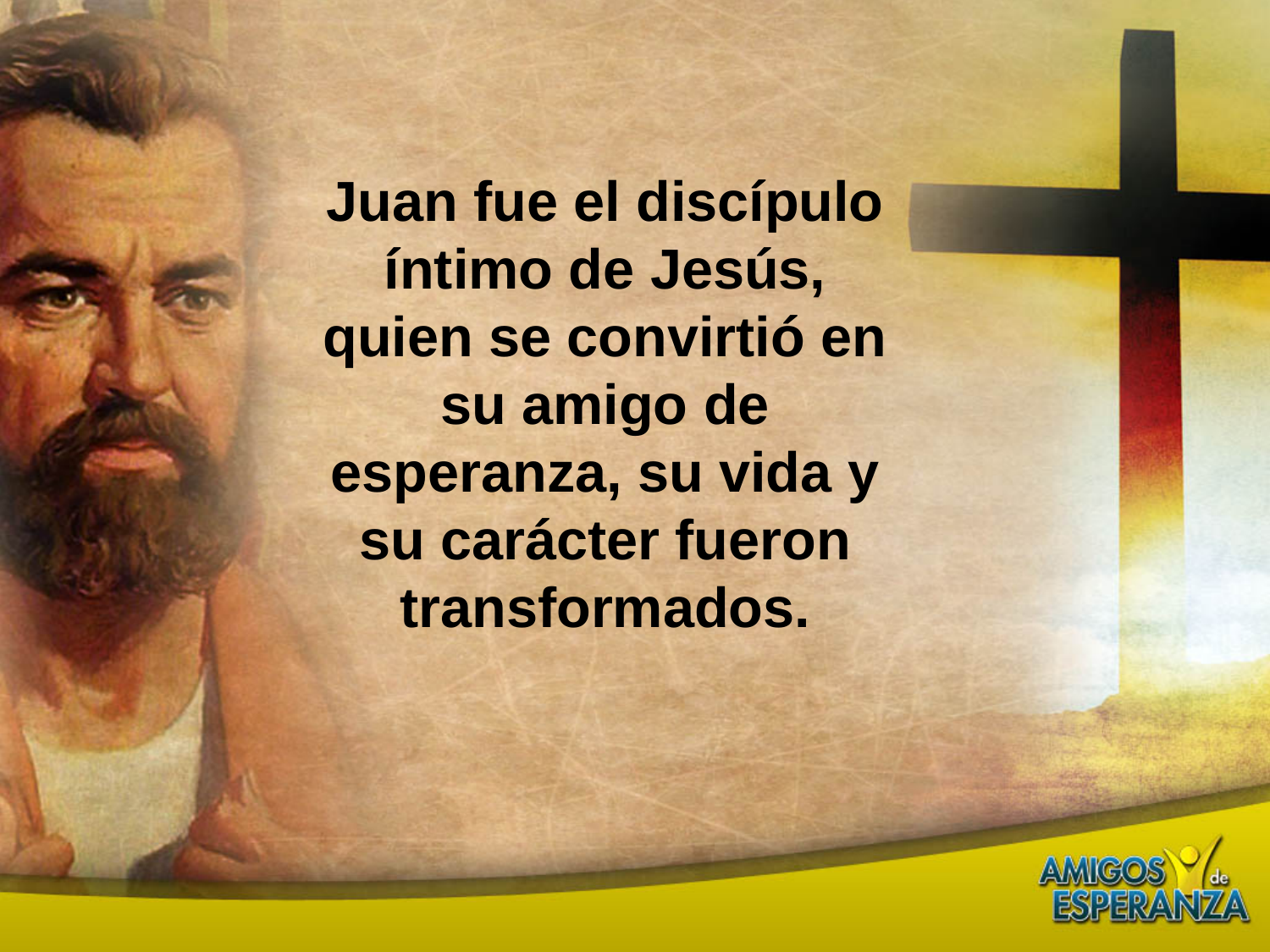

Juan fue el discípulo íntimo de Jesús, quien se convirtió en su amigo de esperanza, su vida y su carácter fueron transformados.